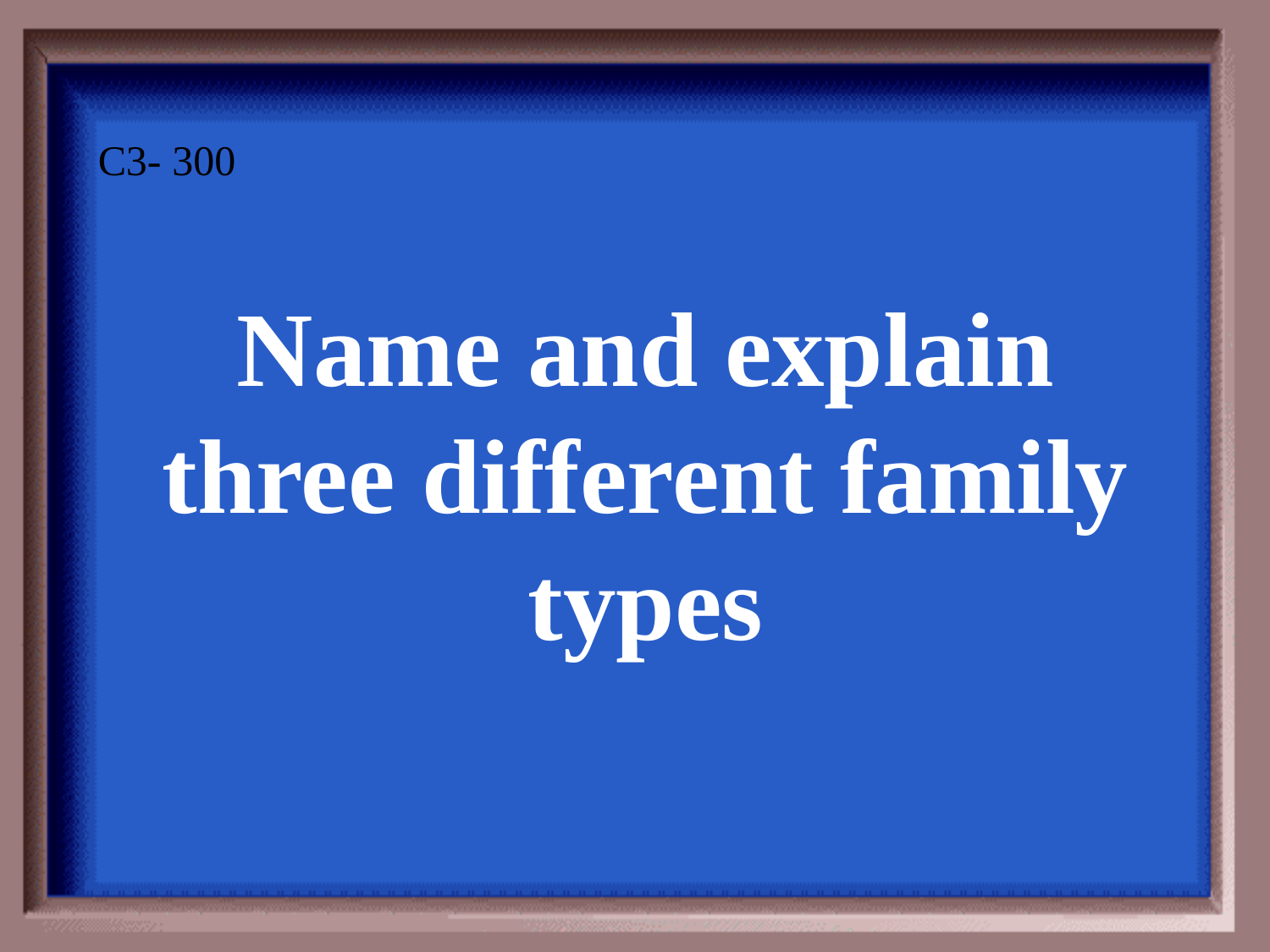

C3- 300
Name and explain three different family types